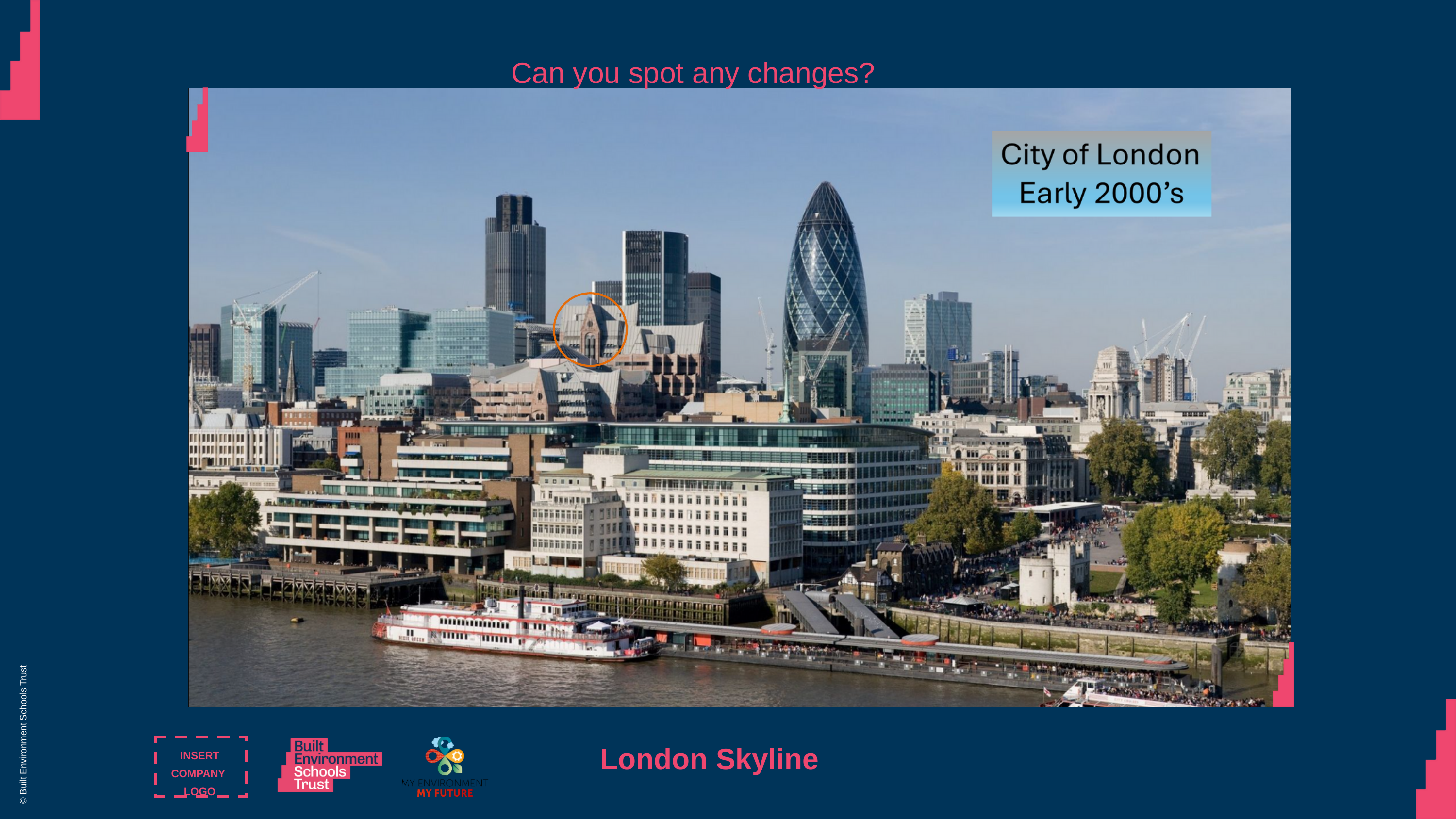

Can you spot any changes?

© Built Environment Schools Trust

London Skyline

INSERT COMPANY
LOGO